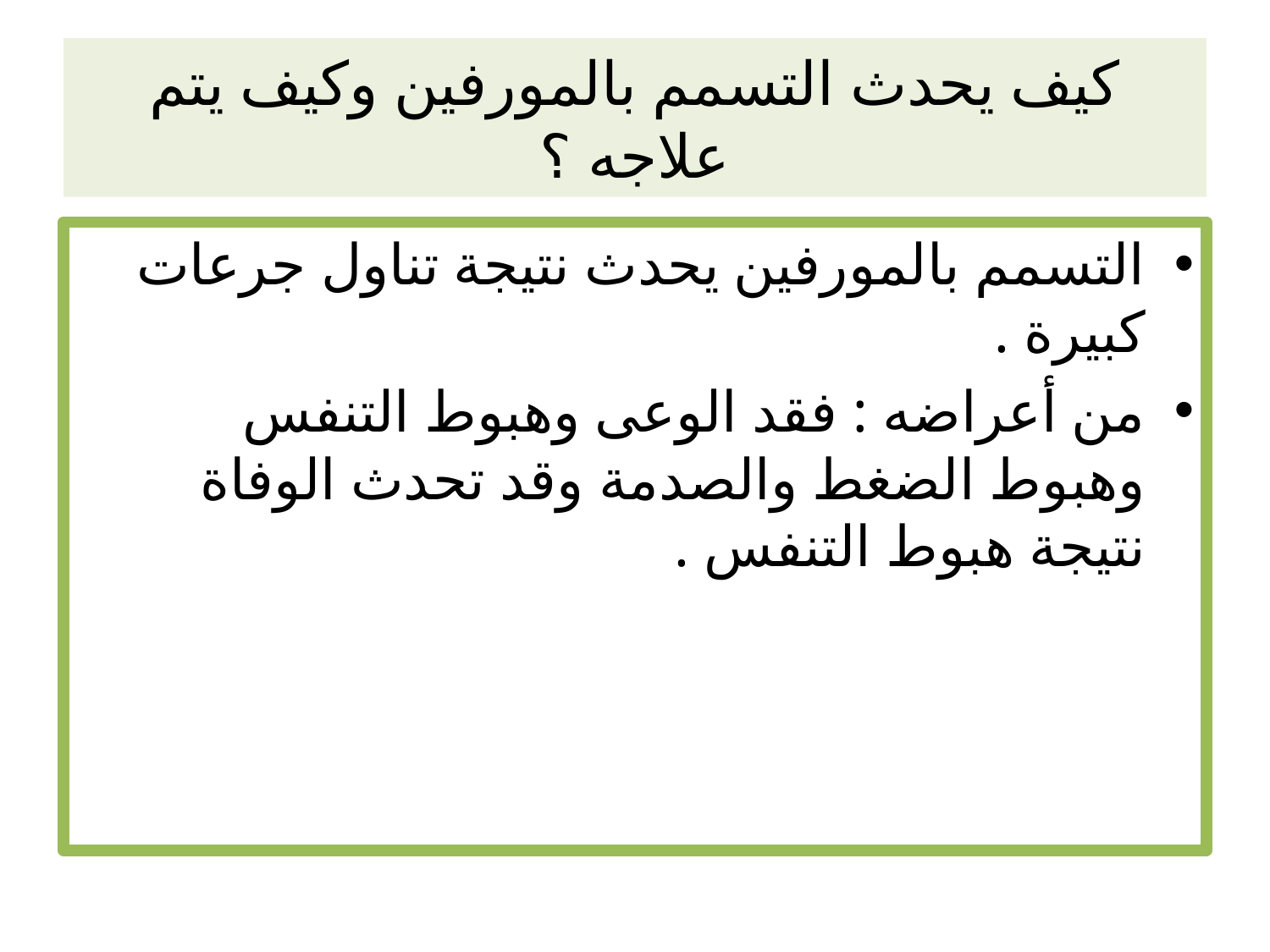

# كيف يحدث التسمم بالمورفين وكيف يتم علاجه ؟
التسمم بالمورفين يحدث نتيجة تناول جرعات كبيرة .
من أعراضه : فقد الوعى وهبوط التنفس وهبوط الضغط والصدمة وقد تحدث الوفاة نتيجة هبوط التنفس .